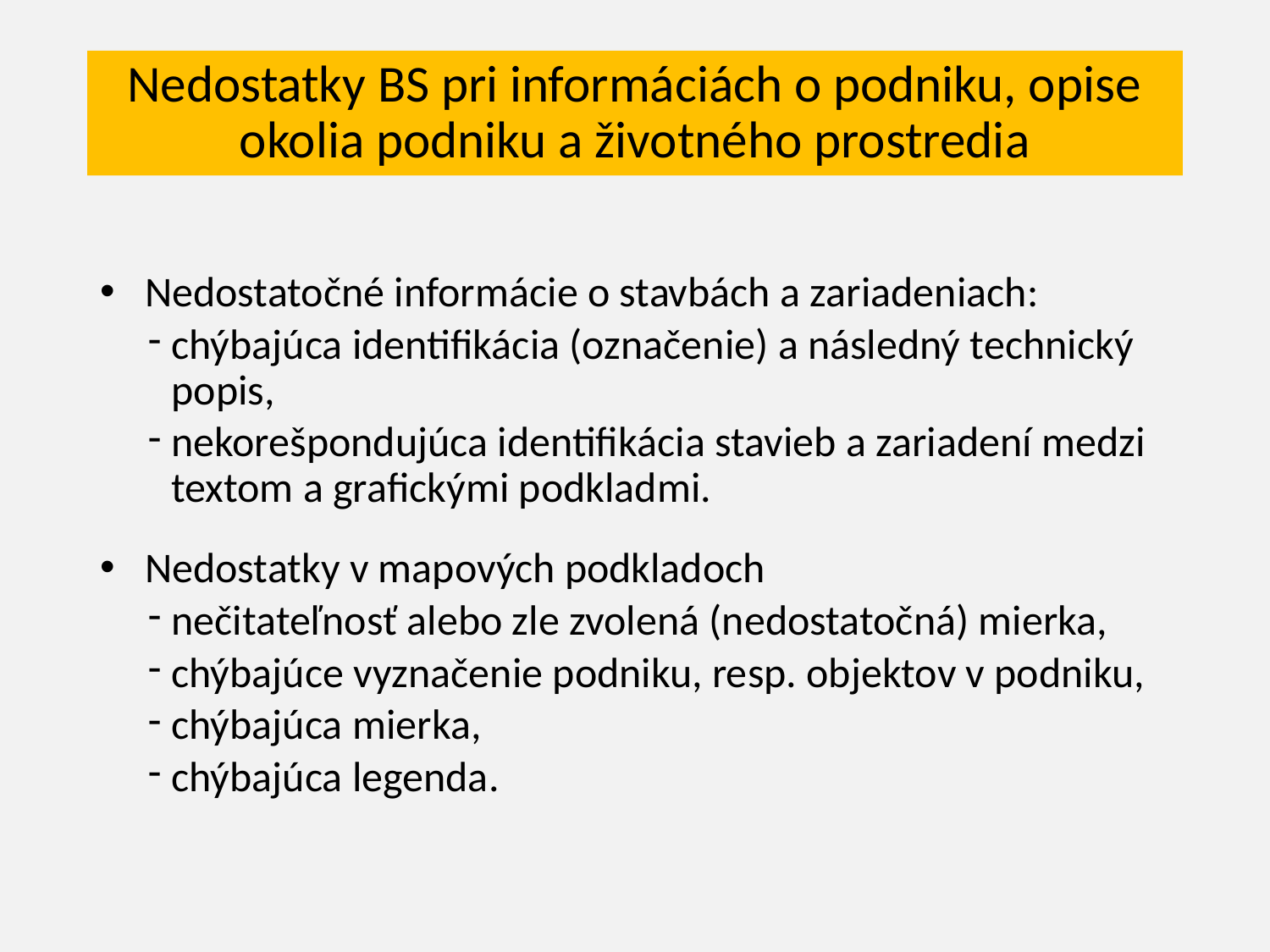

# Nedostatky BS pri informáciách o podniku, opise okolia podniku a životného prostredia

Nedostatočné informácie o stavbách a zariadeniach:
chýbajúca identifikácia (označenie) a následný technický popis,
nekorešpondujúca identifikácia stavieb a zariadení medzi textom a grafickými podkladmi.
Nedostatky v mapových podkladoch
nečitateľnosť alebo zle zvolená (nedostatočná) mierka,
chýbajúce vyznačenie podniku, resp. objektov v podniku,
chýbajúca mierka,
chýbajúca legenda.